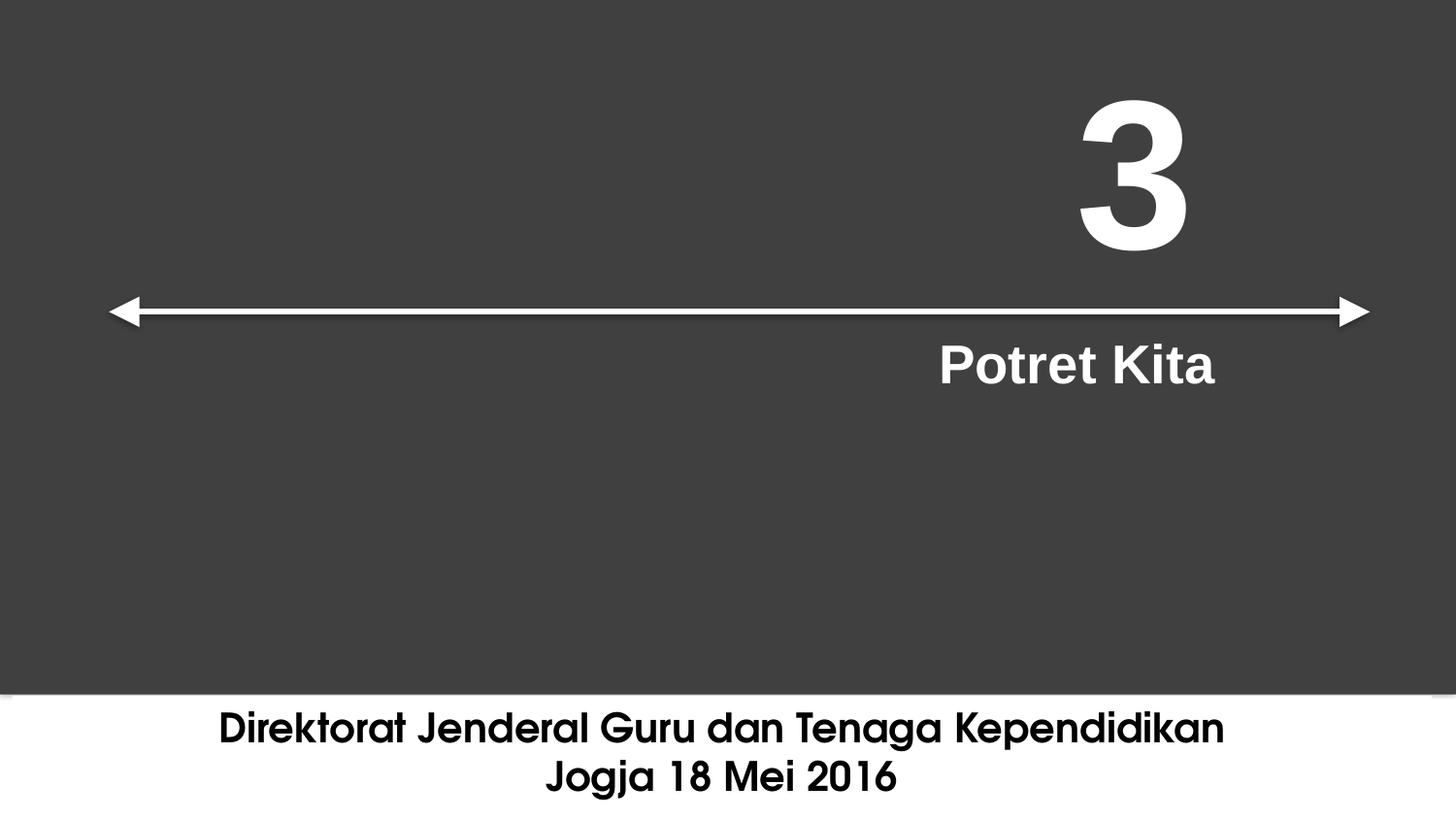

3
Potret Kita
Direktorat Jenderal Guru dan Tenaga Kependidikan
Jogja 18 Mei 2016
Direktorat Jenderal Guru dan Tenaga Kependidikan
Bandung, 2 Mei 2016